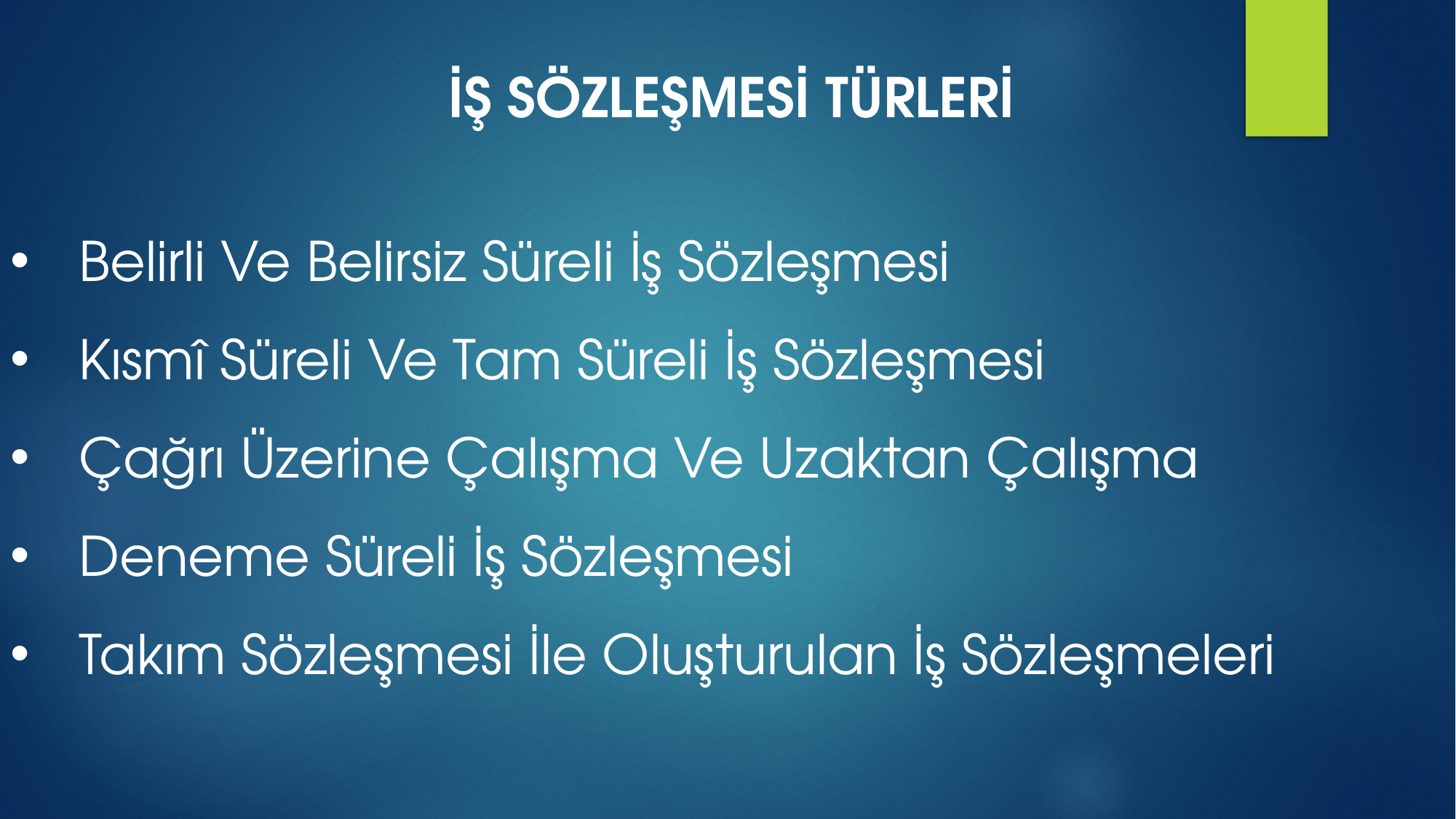

İŞ SÖZLEŞMESİ TÜRLERİ

Belirli Ve Belirsiz Süreli İş Sözleşmesi
Kısmî Süreli Ve Tam Süreli İş Sözleşmesi
Çağrı Üzerine Çalışma Ve Uzaktan Çalışma
Deneme Süreli İş Sözleşmesi
Takım Sözleşmesi İle Oluşturulan İş Sözleşmeleri